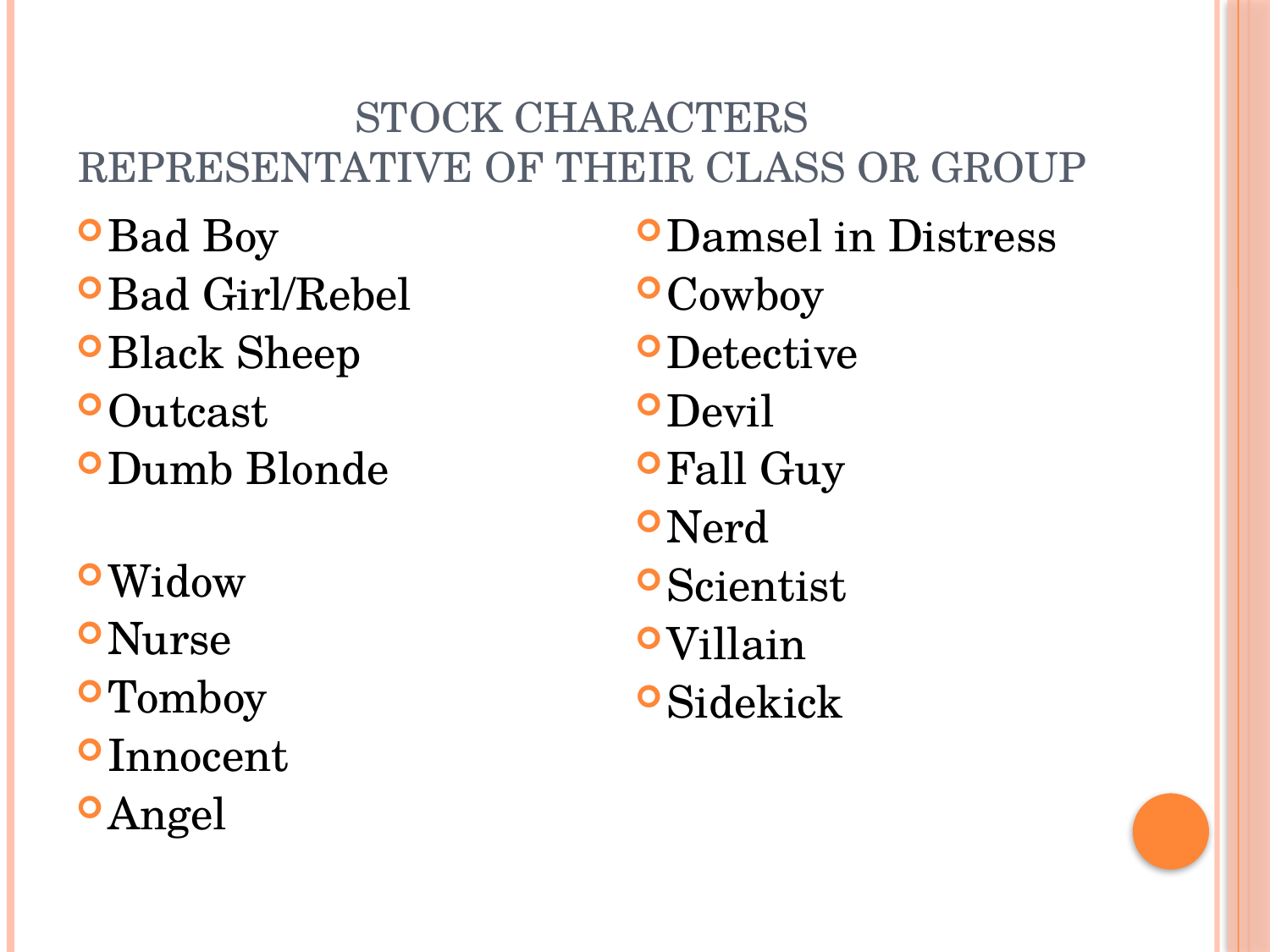

# Stock Characters representative of their class or group
Bad Boy
Bad Girl/Rebel
Black Sheep
Outcast
Dumb Blonde
Widow
Nurse
Tomboy
Innocent
Angel
Damsel in Distress
Cowboy
Detective
Devil
Fall Guy
Nerd
Scientist
Villain
Sidekick